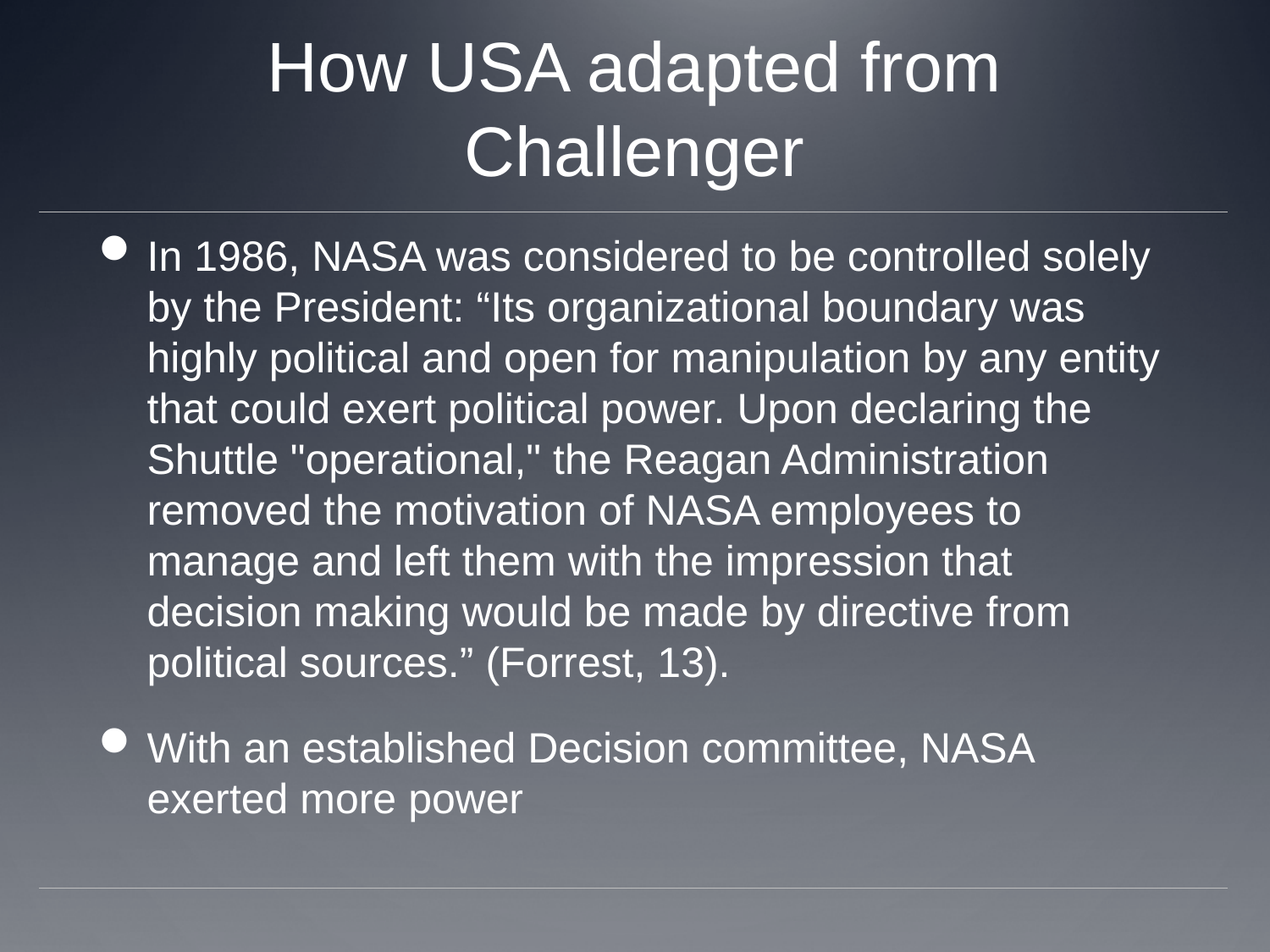

# How USA adapted from Challenger
In 1986, NASA was considered to be controlled solely by the President: “Its organizational boundary was highly political and open for manipulation by any entity that could exert political power. Upon declaring the Shuttle "operational," the Reagan Administration removed the motivation of NASA employees to manage and left them with the impression that decision making would be made by directive from political sources.” (Forrest, 13).
With an established Decision committee, NASA exerted more power